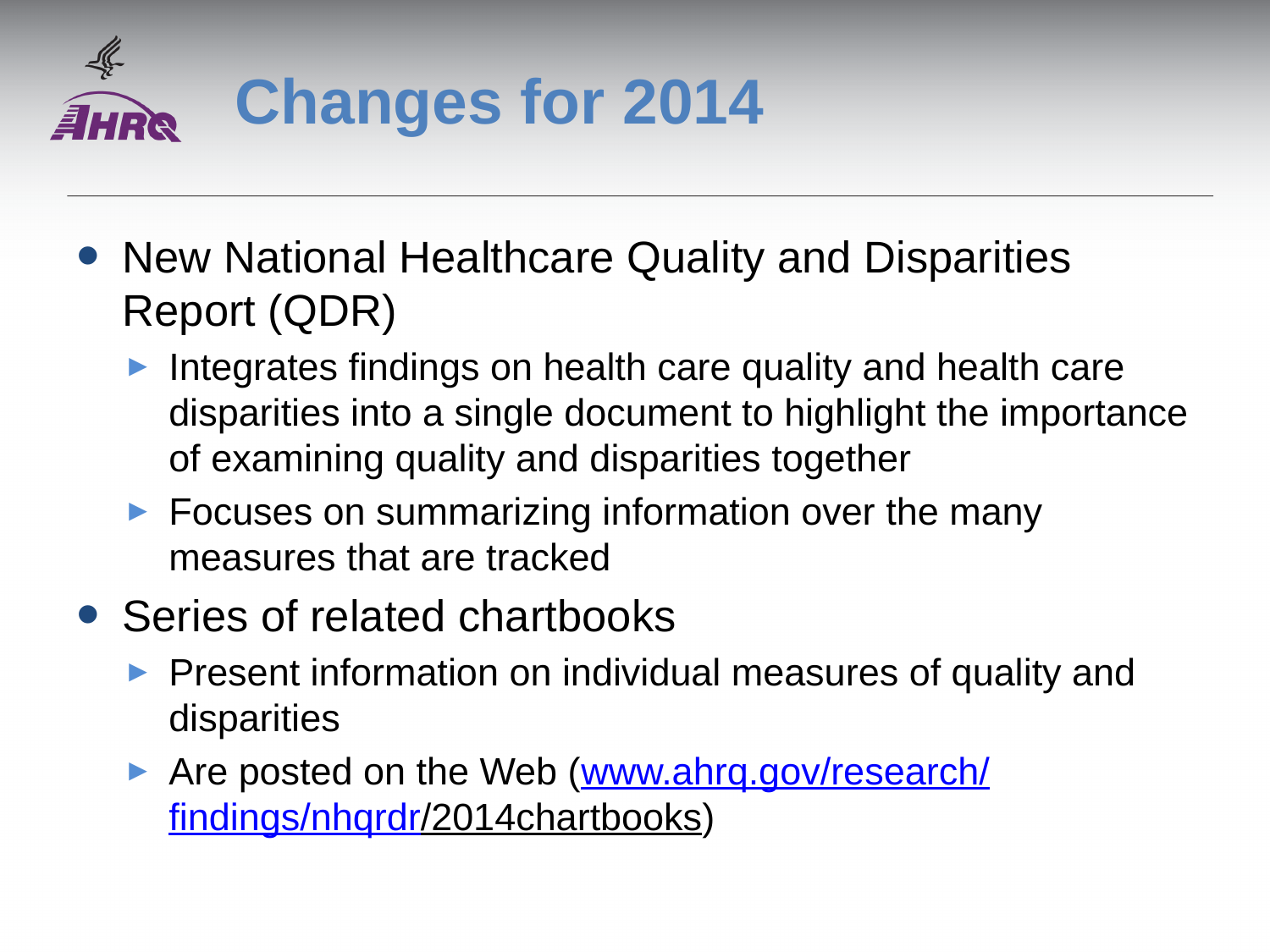

# Changes for 2014
New National Healthcare Quality and Disparities Report (QDR)
Integrates findings on health care quality and health care disparities into a single document to highlight the importance of examining quality and disparities together
Focuses on summarizing information over the many measures that are tracked
Series of related chartbooks
Present information on individual measures of quality and disparities
Are posted on the Web (www.ahrq.gov/research/
findings/nhqrdr/2014chartbooks)